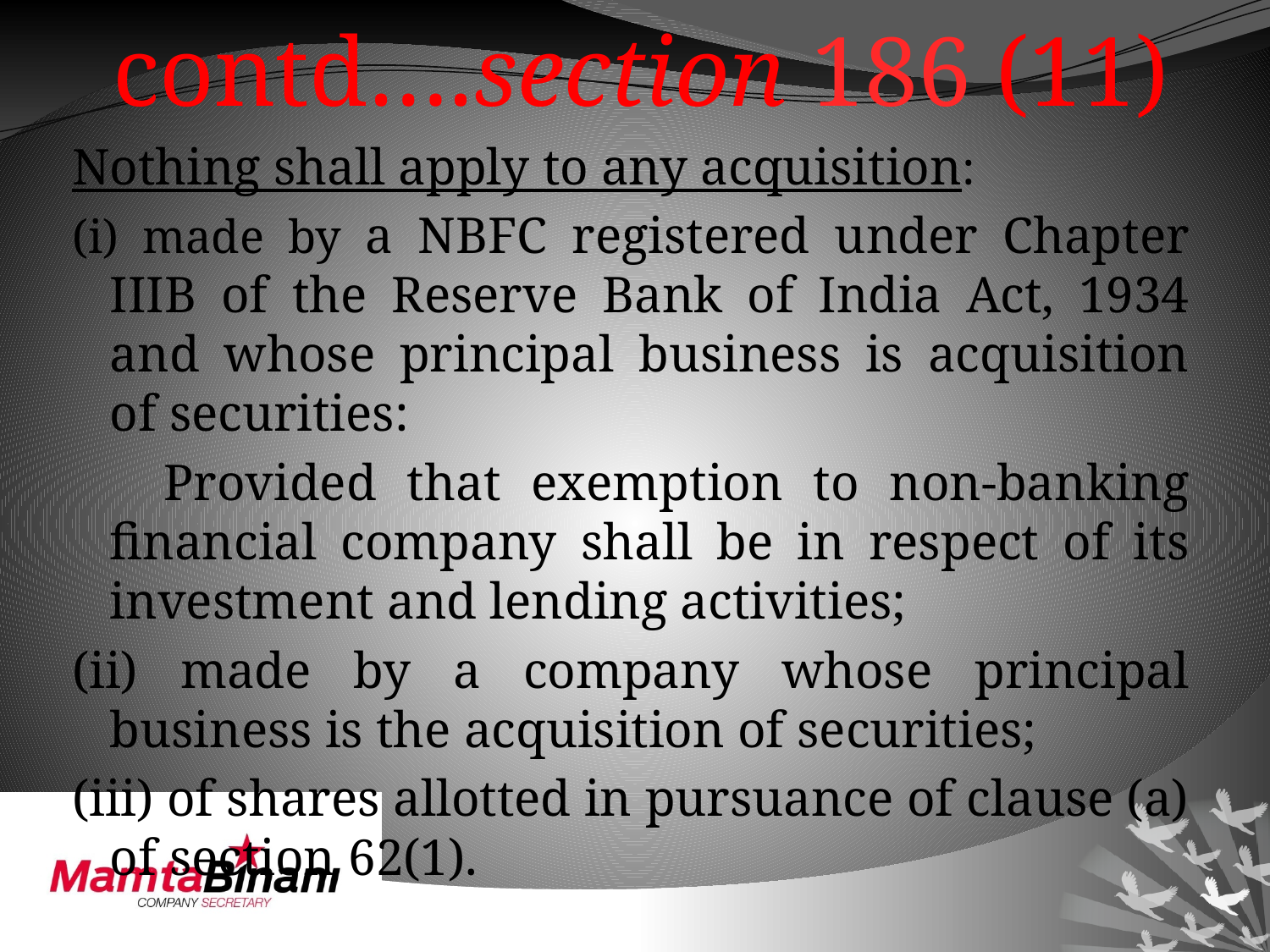

# contd….section 186 (11)
Nothing shall apply to any acquisition:
(i) made by a NBFC registered under Chapter IIIB of the Reserve Bank of India Act, 1934 and whose principal business is acquisition of securities:
   Provided that exemption to non-banking financial company shall be in respect of its investment and lending activities;
(ii) made by a company whose principal business is the acquisition of securities;
(iii) of shares allotted in pursuance of clause (a) of section 62(1).